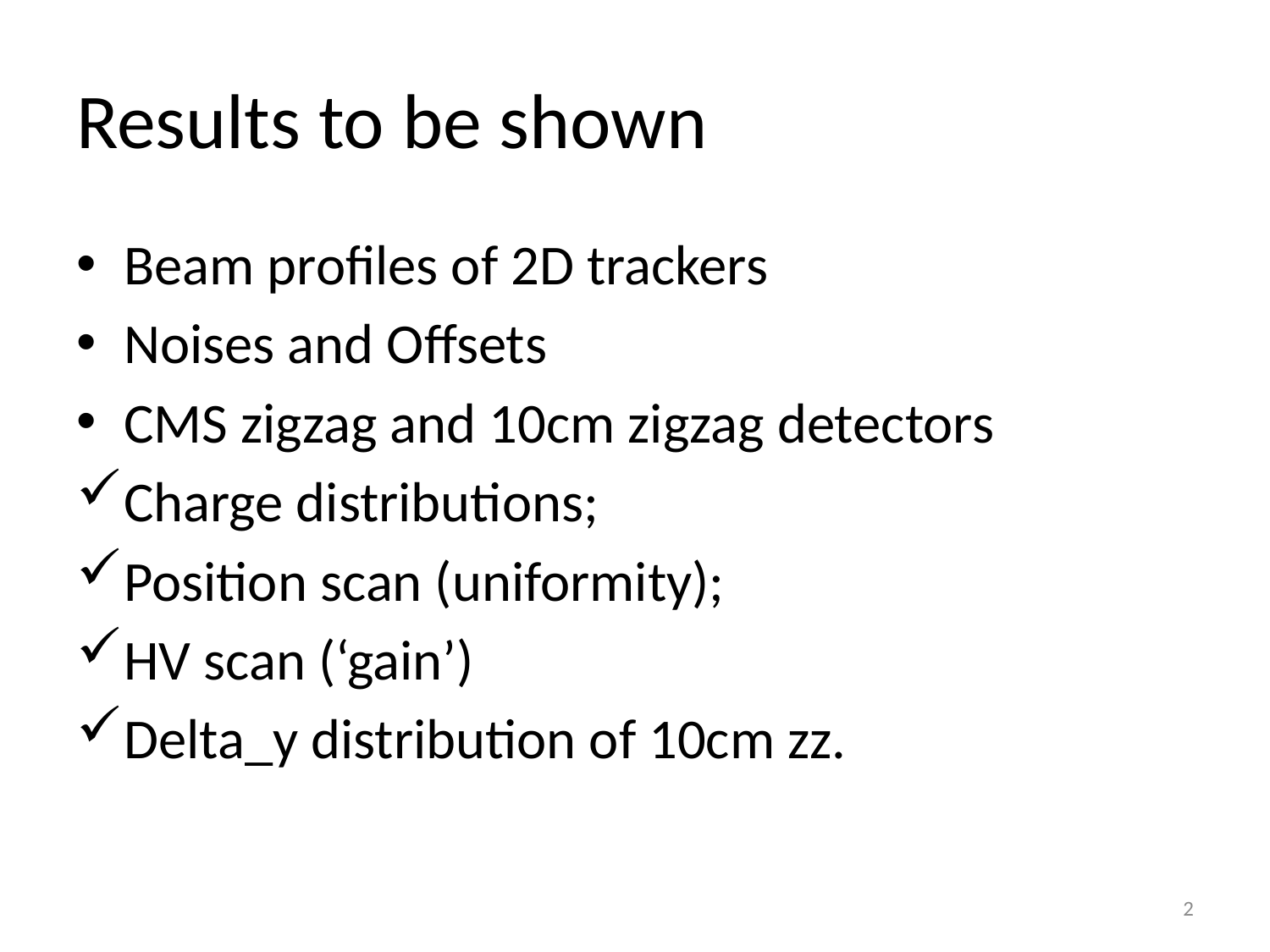

# Results to be shown
Beam profiles of 2D trackers
Noises and Offsets
CMS zigzag and 10cm zigzag detectors
Charge distributions;
Position scan (uniformity);
HV scan (‘gain’)
Delta_y distribution of 10cm zz.
2